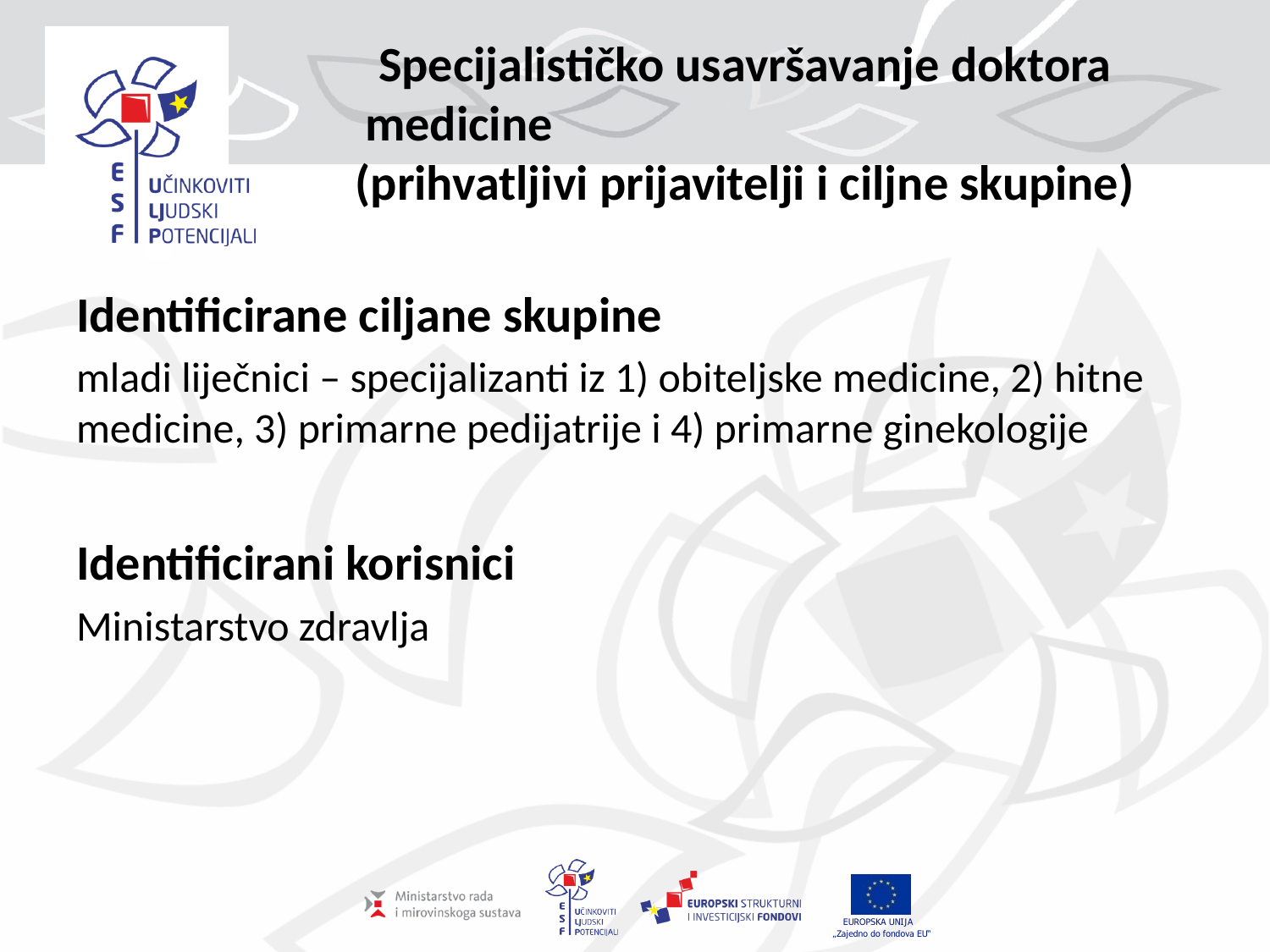

# Specijalističko usavršavanje doktora medicine                                                    (prihvatljivi prijavitelji i ciljne skupine)
Identificirane ciljane skupine
mladi liječnici – specijalizanti iz 1) obiteljske medicine, 2) hitne medicine, 3) primarne pedijatrije i 4) primarne ginekologije

Identificirani korisnici
Ministarstvo zdravlja